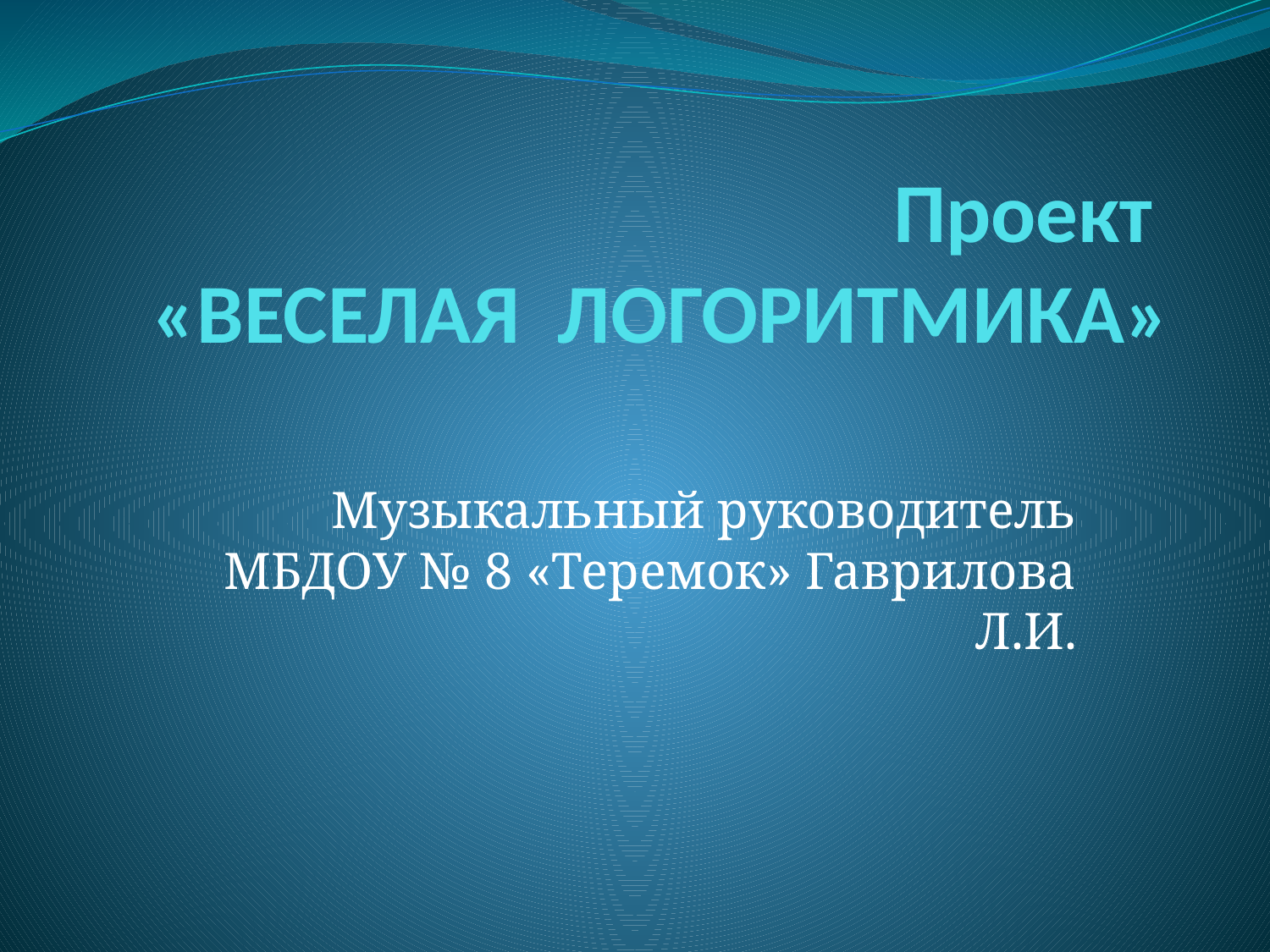

# Проект «ВЕСЕЛАЯ  ЛОГОРИТМИКА»

Музыкальный руководитель МБДОУ № 8 «Теремок» Гаврилова Л.И.